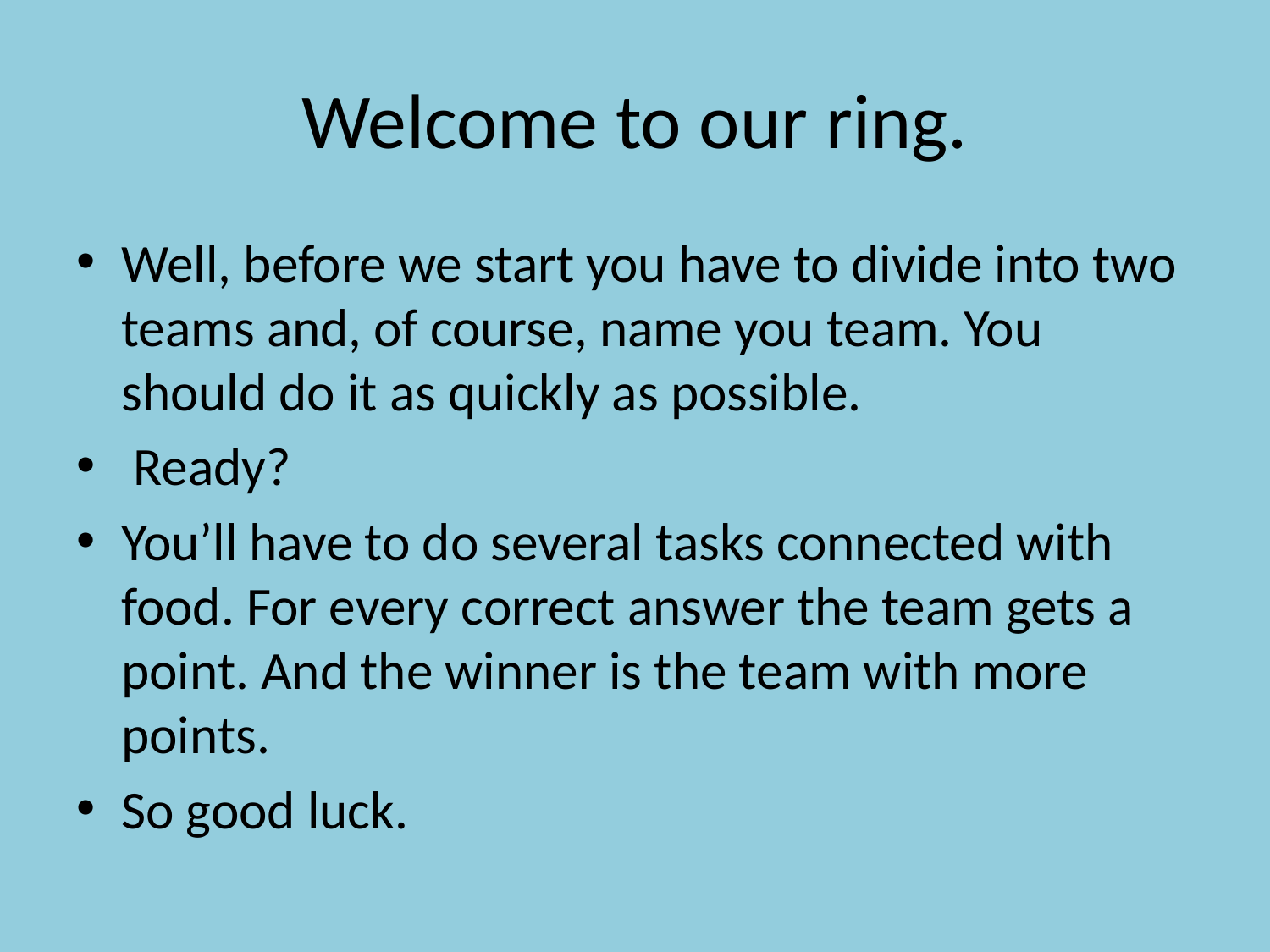

# Welcome to our ring.
Well, before we start you have to divide into two teams and, of course, name you team. You should do it as quickly as possible.
 Ready?
You’ll have to do several tasks connected with food. For every correct answer the team gets a point. And the winner is the team with more points.
So good luck.